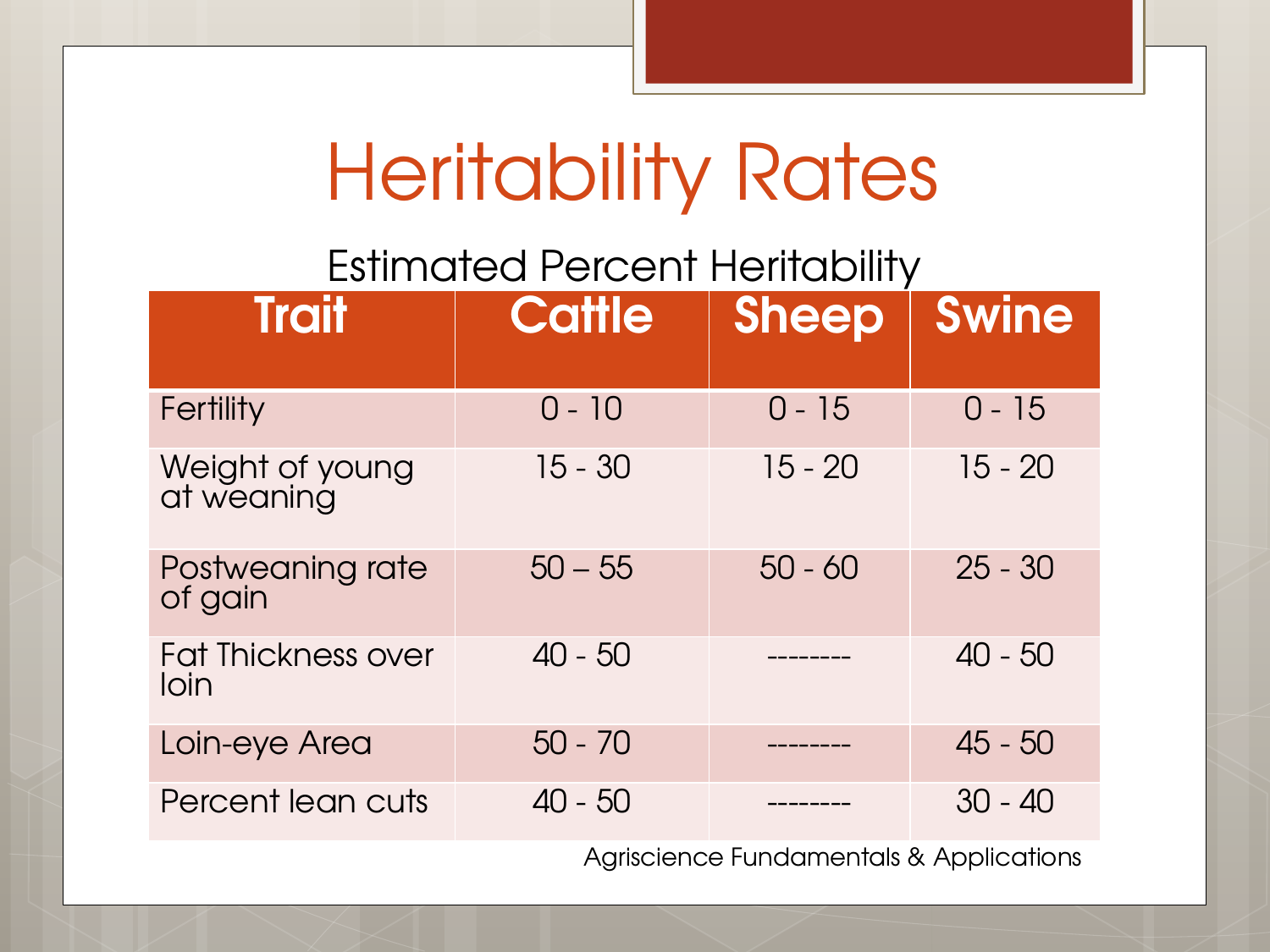

# Heritability Rates
Estimated Percent Heritability
| Trait | Cattle | Sheep | Swine |
| --- | --- | --- | --- |
| Fertility | 0 - 10 | 0 - 15 | 0 - 15 |
| Weight of young at weaning | 15 - 30 | 15 - 20 | 15 - 20 |
| Postweaning rate of gain | 50 – 55 | 50 - 60 | 25 - 30 |
| Fat Thickness over loin | 40 - 50 | -------- | 40 - 50 |
| Loin-eye Area | 50 - 70 | -------- | 45 - 50 |
| Percent lean cuts | 40 - 50 | -------- | 30 - 40 |
Agriscience Fundamentals & Applications